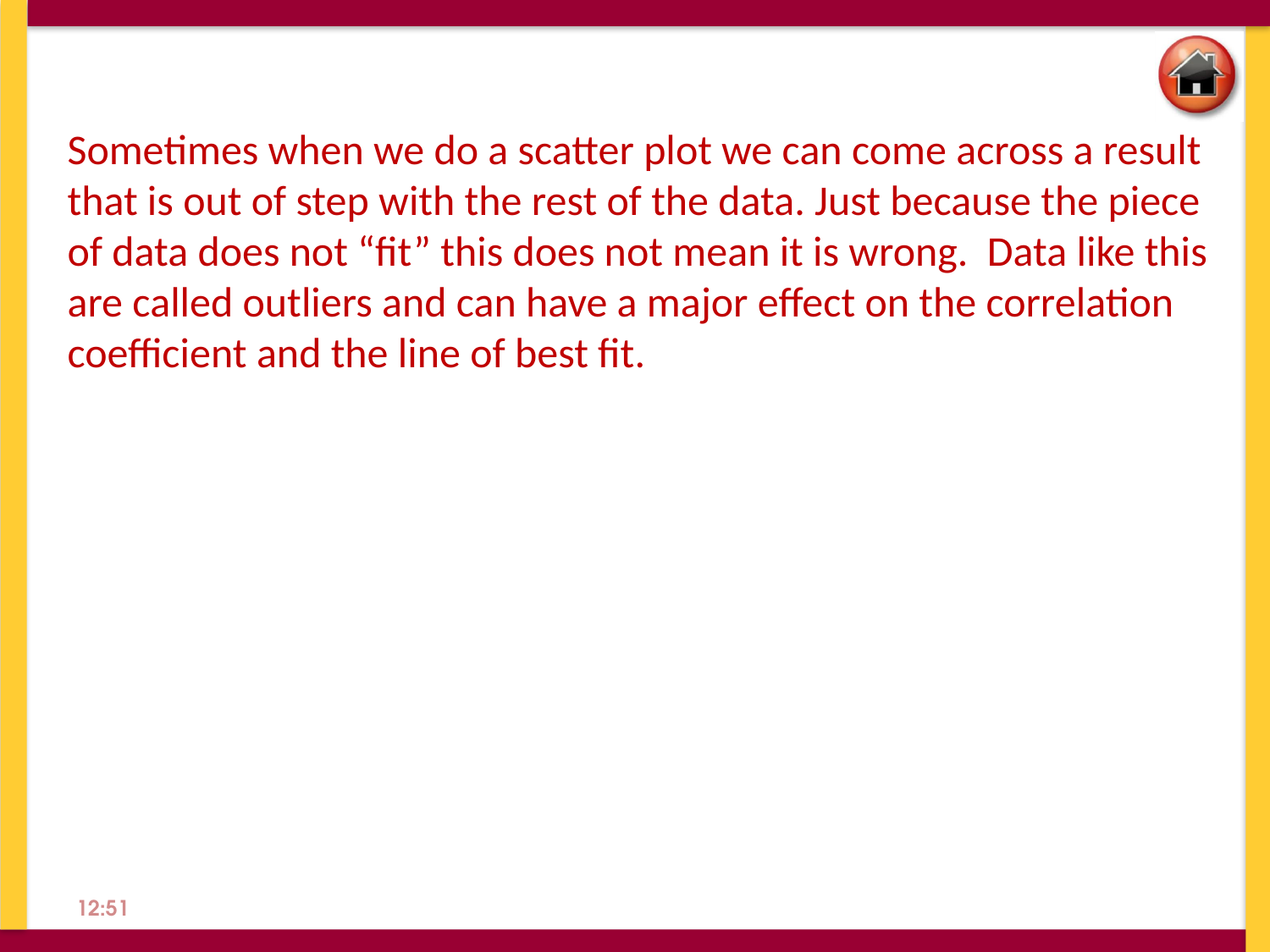

Sometimes when we do a scatter plot we can come across a result that is out of step with the rest of the data. Just because the piece of data does not “fit” this does not mean it is wrong.  Data like this are called outliers and can have a major effect on the correlation coefficient and the line of best fit.
12:51